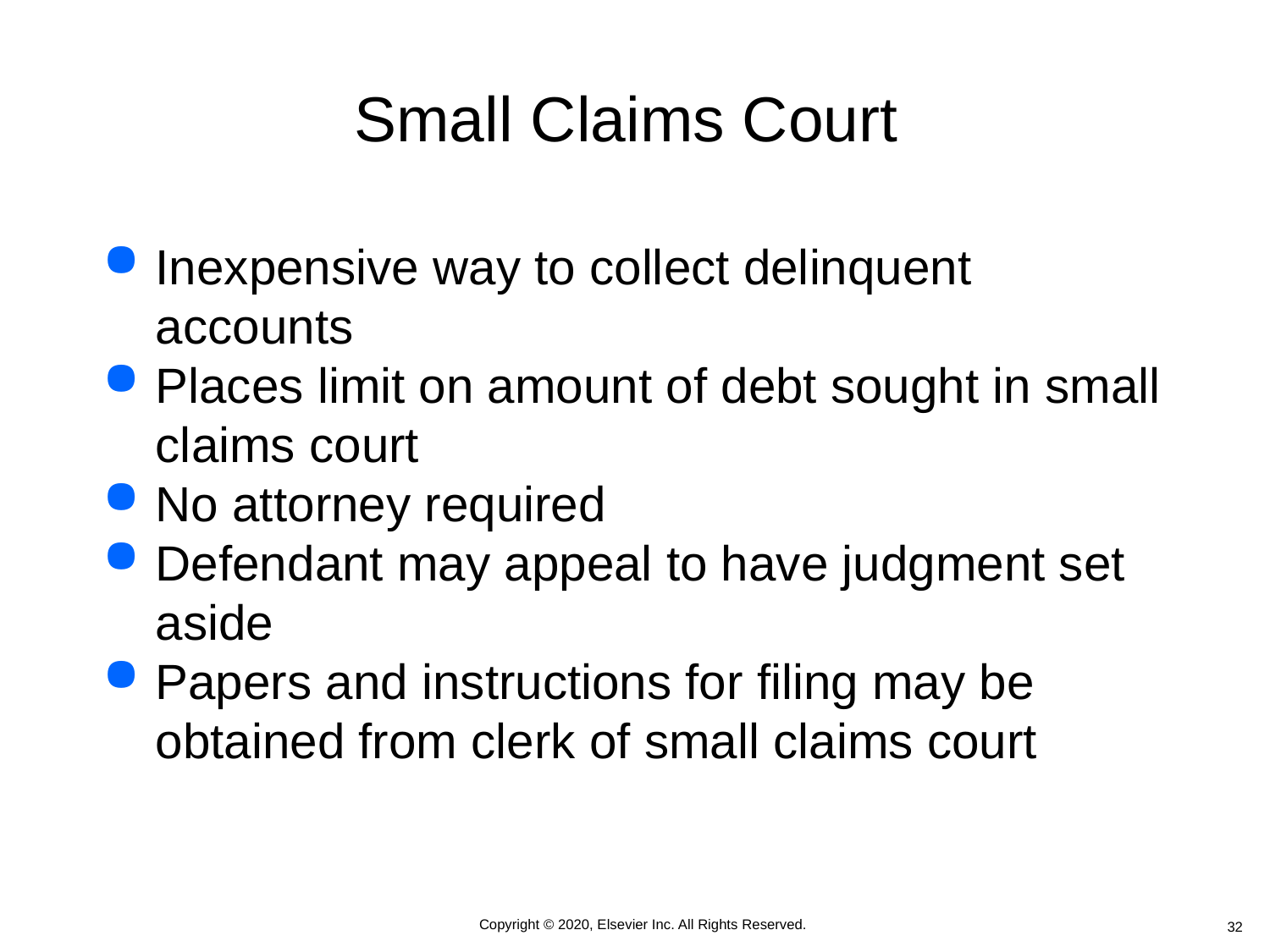

# Small Claims Court
Inexpensive way to collect delinquent accounts
Places limit on amount of debt sought in small claims court
No attorney required
Defendant may appeal to have judgment set aside
Papers and instructions for filing may be obtained from clerk of small claims court